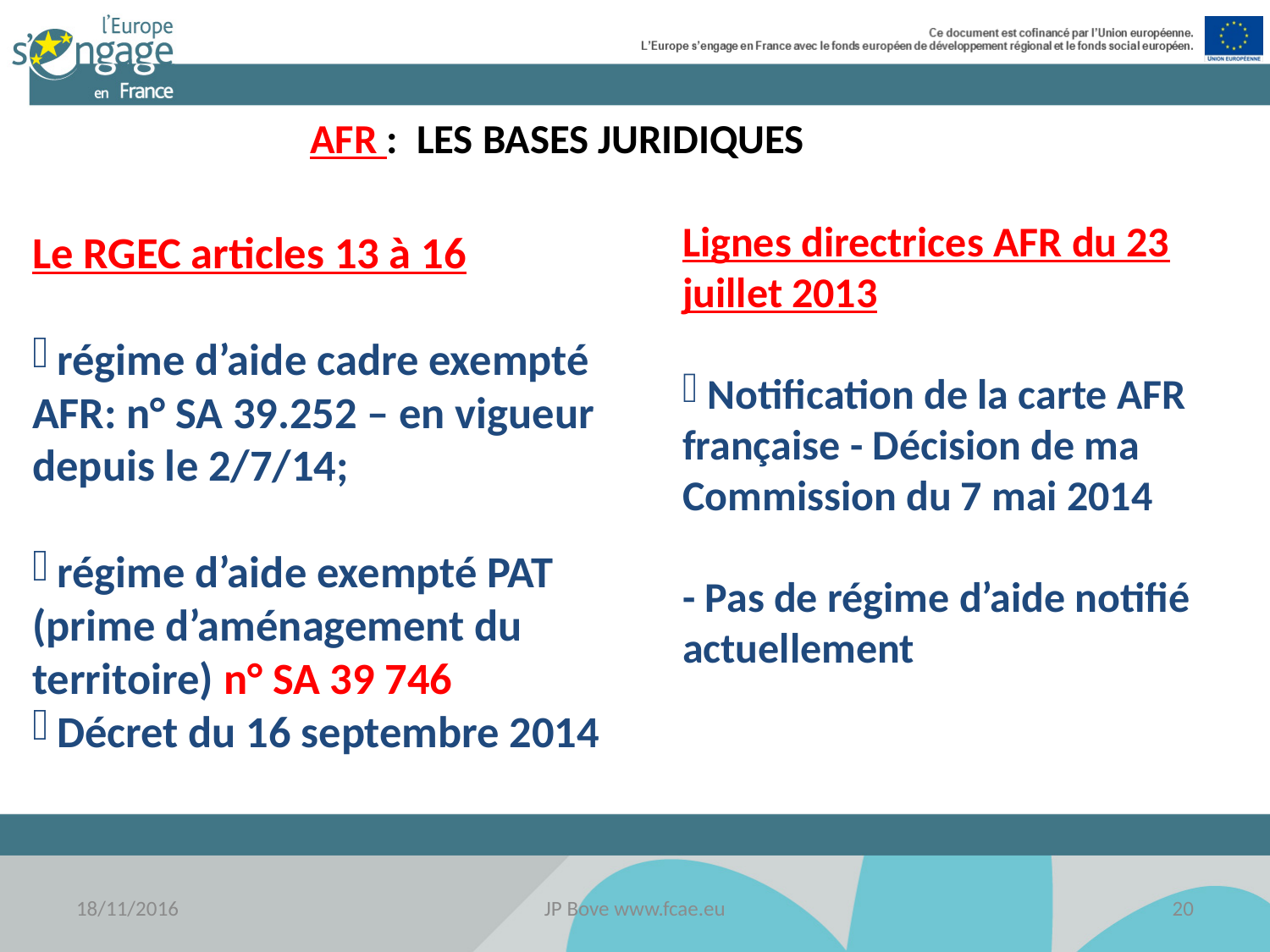

AFR :  LES BASES JURIDIQUES
Lignes directrices AFR du 23 juillet 2013

 Notification de la carte AFR française - Décision de ma Commission du 7 mai 2014

- Pas de régime d’aide notifié actuellement
Le RGEC articles 13 à 16

 régime d’aide cadre exempté AFR: n° SA 39.252 – en vigueur depuis le 2/7/14;

 régime d’aide exempté PAT (prime d’aménagement du territoire) n° SA 39 746
 Décret du 16 septembre 2014
18/11/2016
JP Bove www.fcae.eu
20